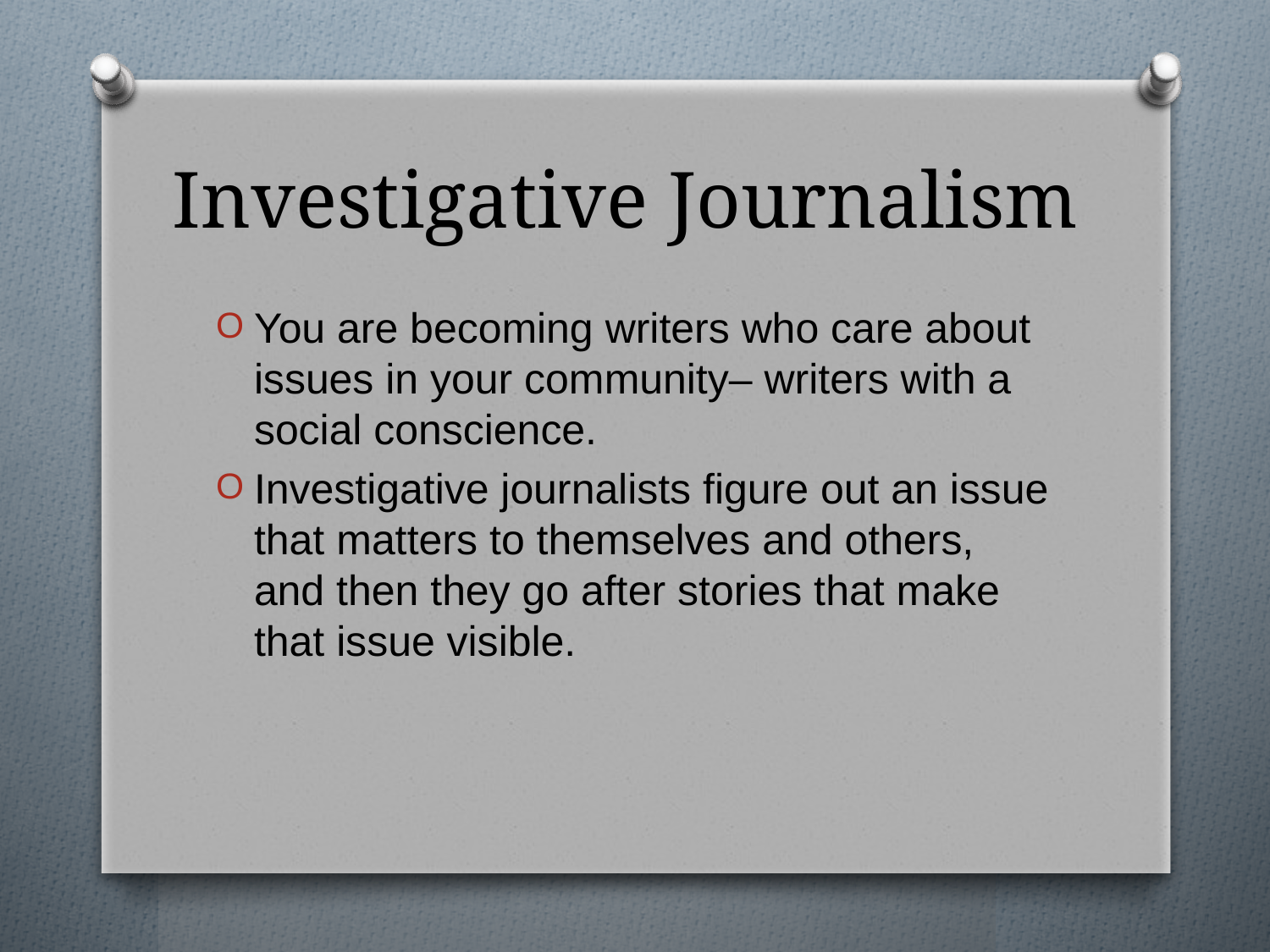

# Investigative Journalism
You are becoming writers who care about issues in your community– writers with a social conscience.
Investigative journalists figure out an issue that matters to themselves and others, and then they go after stories that make that issue visible.